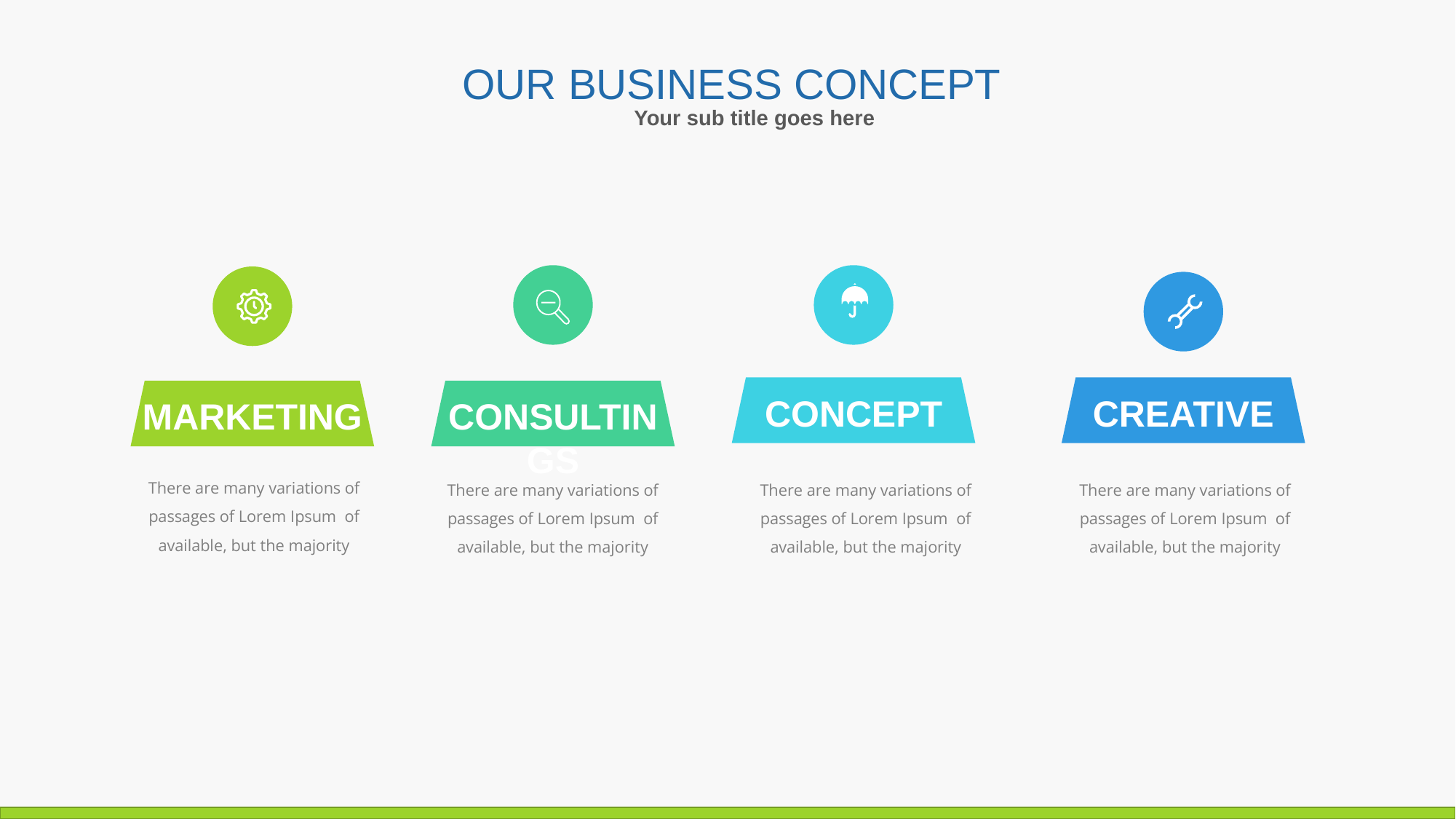

OUR BUSINESS CONCEPT
Your sub title goes here

CONCEPT
CREATIVE
MARKETING
CONSULTINGS

There are many variations of passages of Lorem Ipsum  of available, but the majority
There are many variations of passages of Lorem Ipsum  of available, but the majority
There are many variations of passages of Lorem Ipsum  of available, but the majority
There are many variations of passages of Lorem Ipsum  of available, but the majority